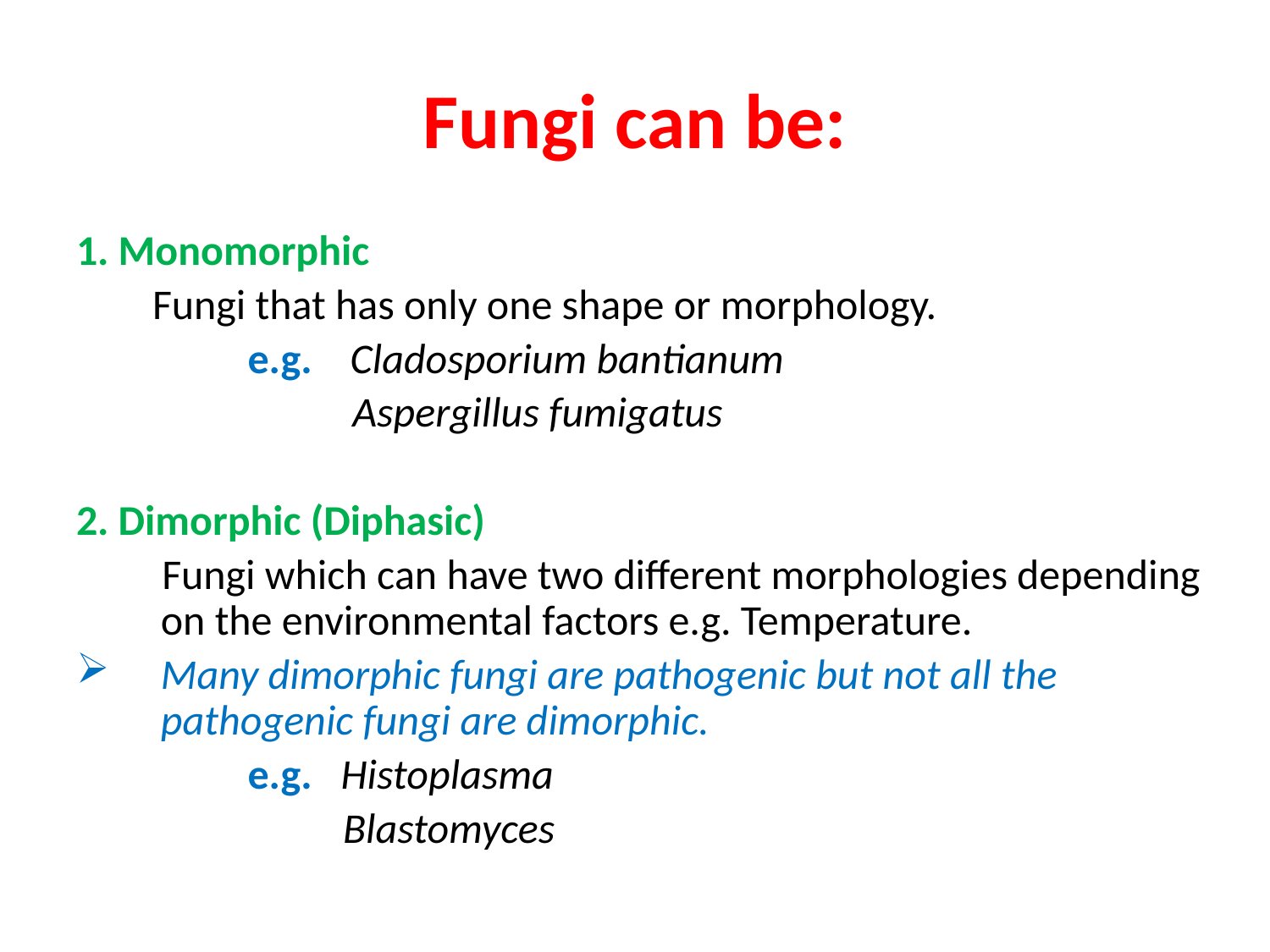

# Fungi can be:
1. Monomorphic
        Fungi that has only one shape or morphology.
                  e.g.    Cladosporium bantianum
                             Aspergillus fumigatus

2. Dimorphic (Diphasic)
         Fungi which can have two different morphologies depending on the environmental factors e.g. Temperature.
Many dimorphic fungi are pathogenic but not all the pathogenic fungi are dimorphic.
                  e.g.   Histoplasma
                            Blastomyces